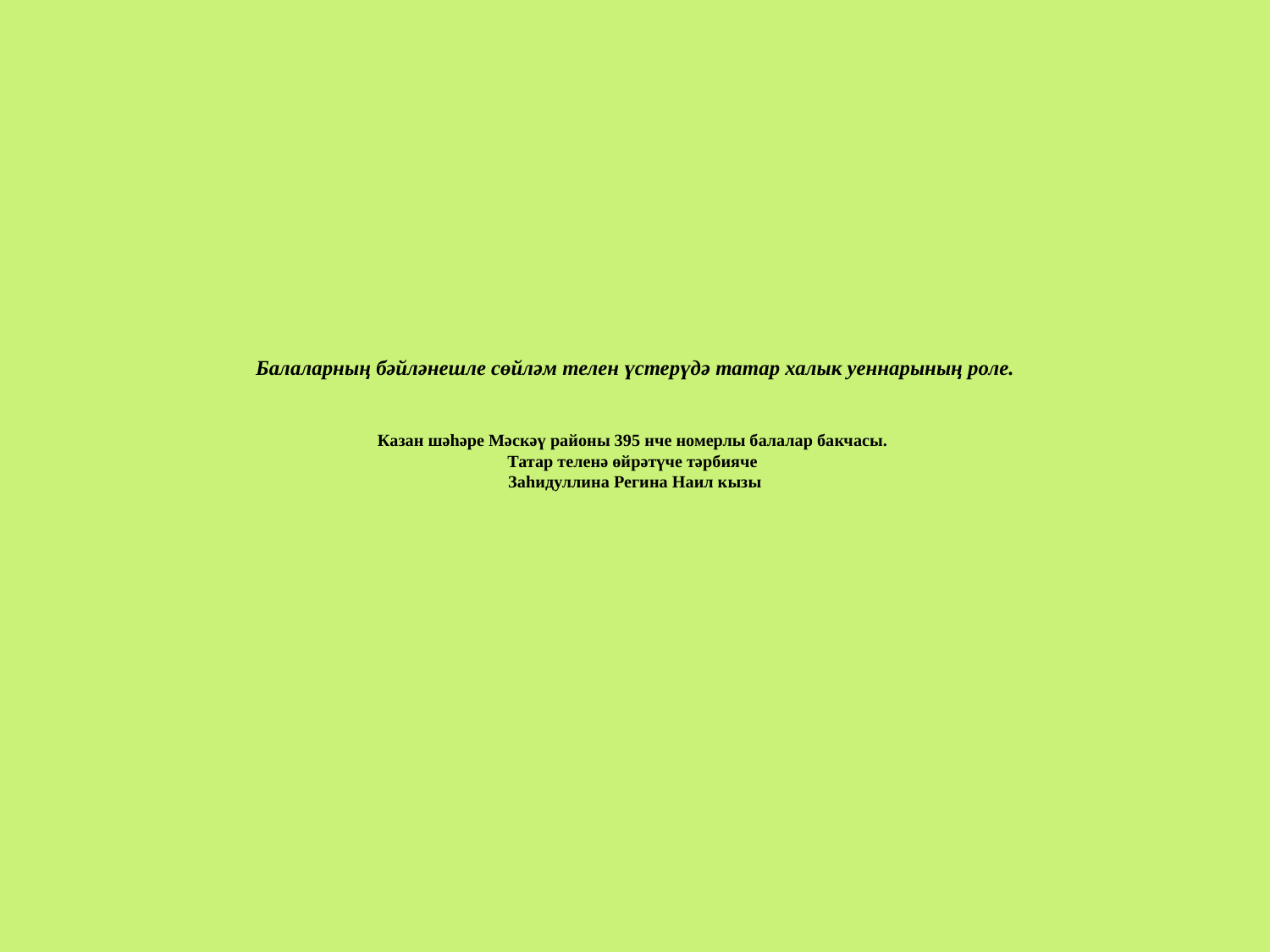

# Балаларның бәйләнешле сөйләм телен үстерүдә татар халык уеннарының роле. Казан шәһәре Мәскәү районы 395 нче номерлы балалар бакчасы. Татар теленә өйрәтүче тәрбияче Заһидуллина Регина Наил кызы